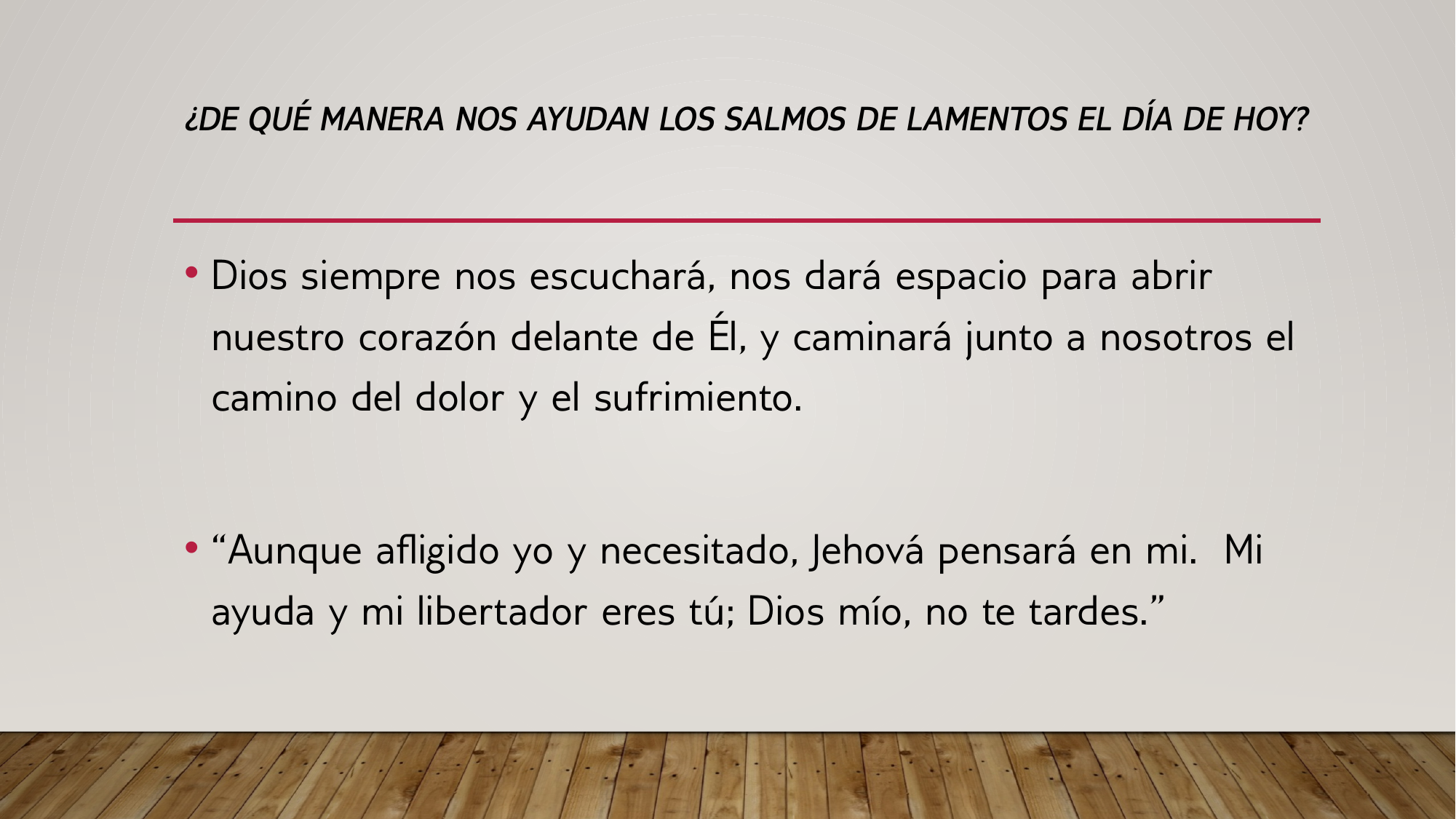

# ¿De qué manera nos ayudan los salmos de lamentos el día de hoy?
Dios siempre nos escuchará, nos dará espacio para abrir nuestro corazón delante de Él, y caminará junto a nosotros el camino del dolor y el sufrimiento.

“Aunque afligido yo y necesitado, Jehová pensará en mi.  Mi ayuda y mi libertador eres tú; Dios mío, no te tardes.”